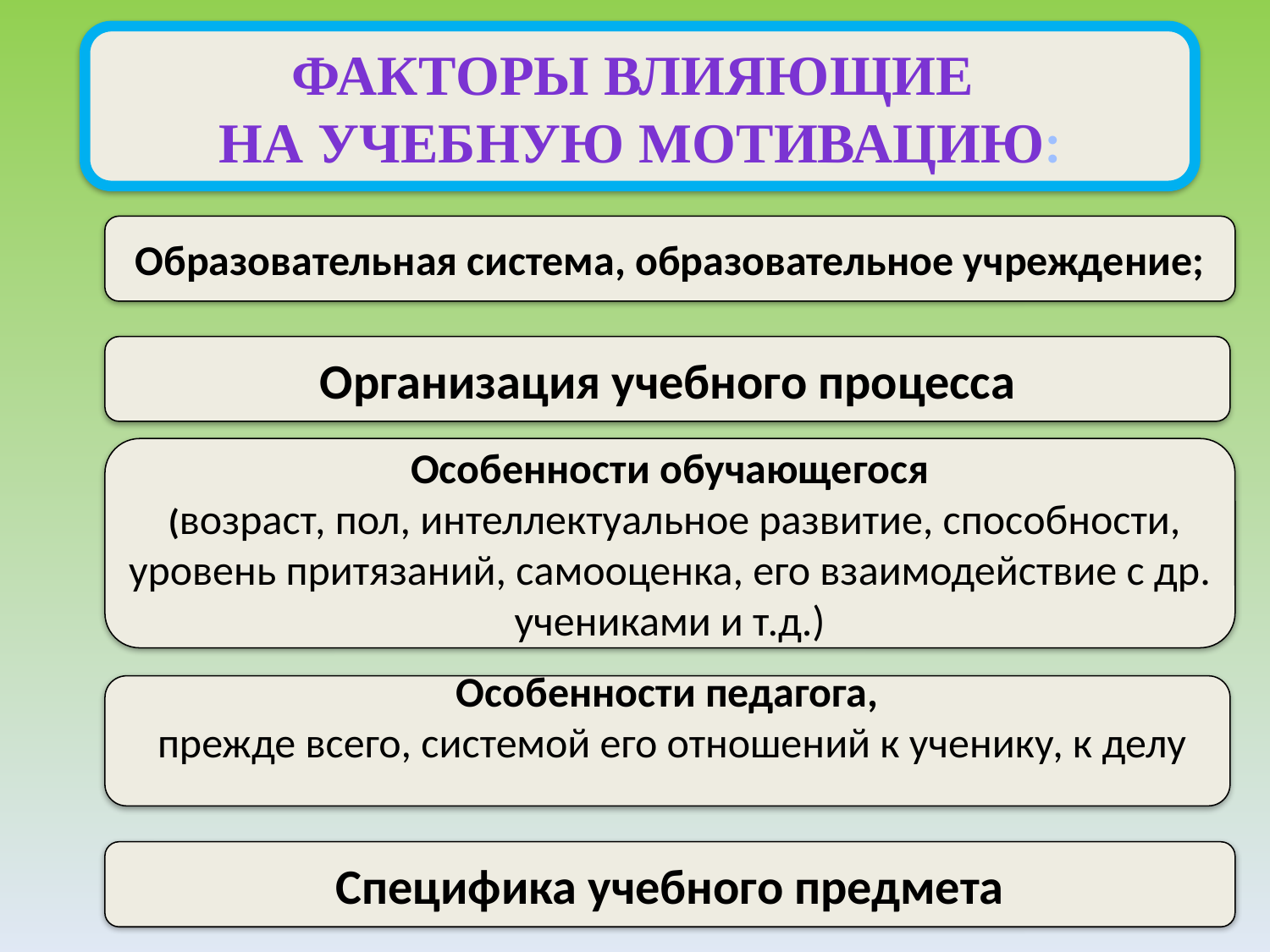

Факторы влияющие
на учебную мотивацию:
Образовательная система, образовательное учреждение;
Организация учебного процесса
Особенности обучающегося
 (возраст, пол, интеллектуальное развитие, способности, уровень притязаний, самооценка, его взаимодействие с др. учениками и т.д.)
Особенности педагога,
 прежде всего, системой его отношений к ученику, к делу

Специфика учебного предмета